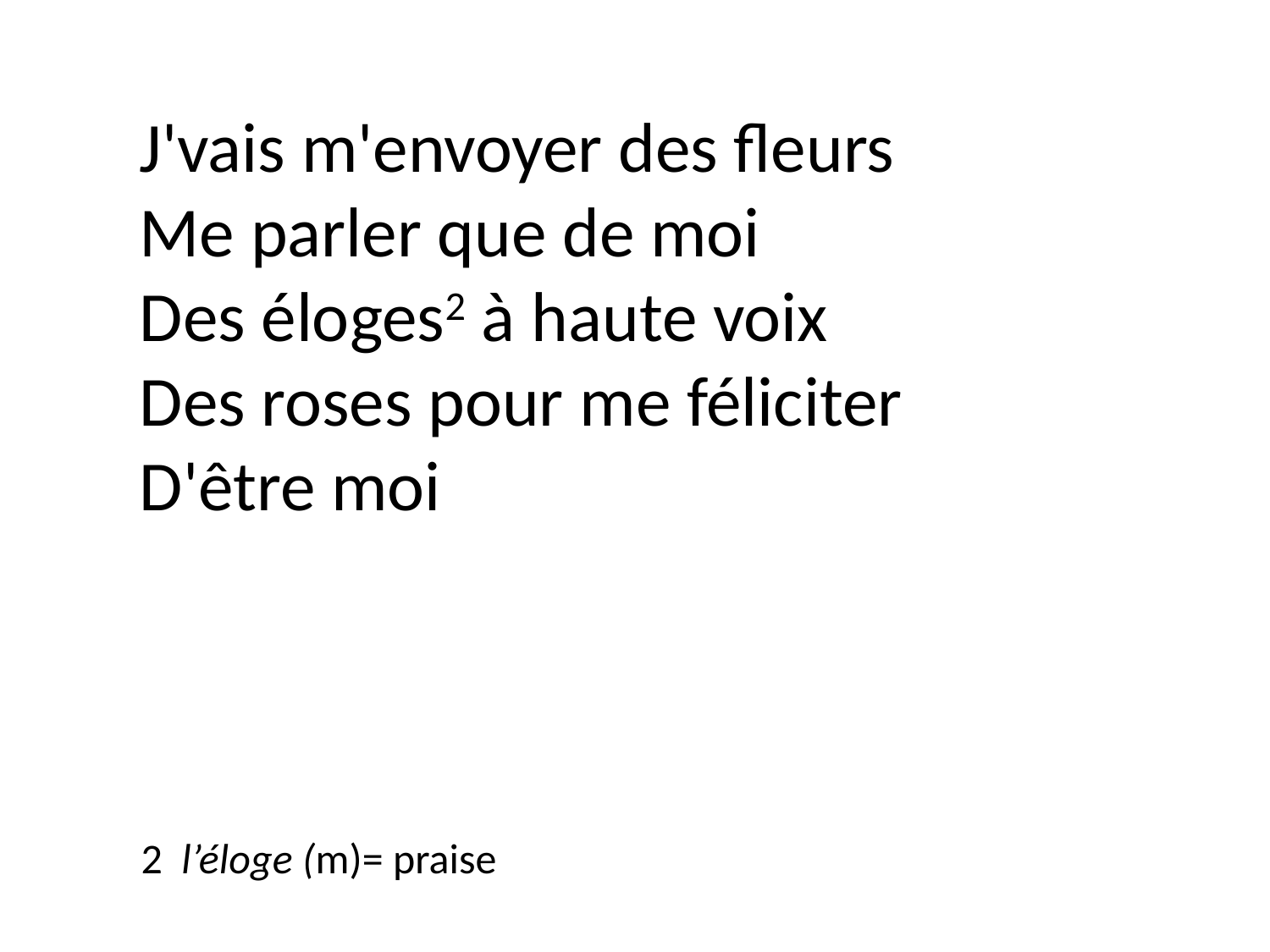

J'vais m'envoyer des fleurs
Me parler que de moi
Des éloges2 à haute voix
Des roses pour me féliciter
D'être moi
2  l’éloge (m)= praise